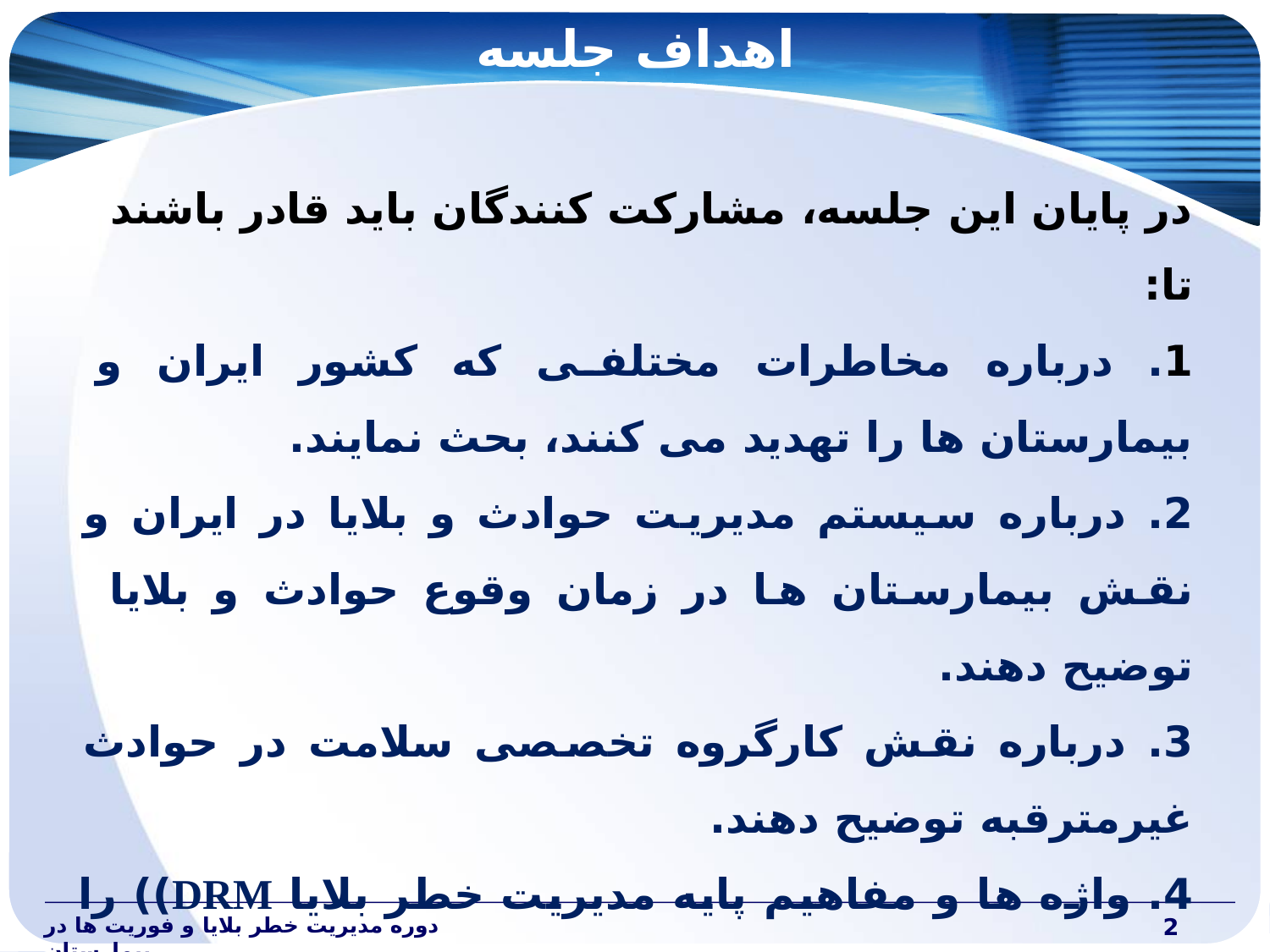

# اهداف جلسه
در پایان این جلسه، مشارکت کنندگان باید قادر باشند تا:
1. درباره مخاطرات مختلفی که کشور ایران و بیمارستان ها را تهدید می کنند، بحث نمایند.
2. درباره سیستم مدیریت حوادث و بلایا در ایران و نقش بیمارستان ها در زمان وقوع حوادث و بلایا  توضیح دهند.
3. درباره نقش کارگروه تخصصی سلامت در حوادث غیرمترقبه توضیح دهند.
4. واژه ها و مفاهیم پایه مدیریت خطر بلایا DRM)) را تعریف کنند.
5. فرایند های مدیریت خطر بلایا را توصیف کنند.
6. در مورد ارتباط بین بلایا و توسعه بحث کنند.
دوره مدیریت خطر بلایا و فوریت ها در بیمارستان

2